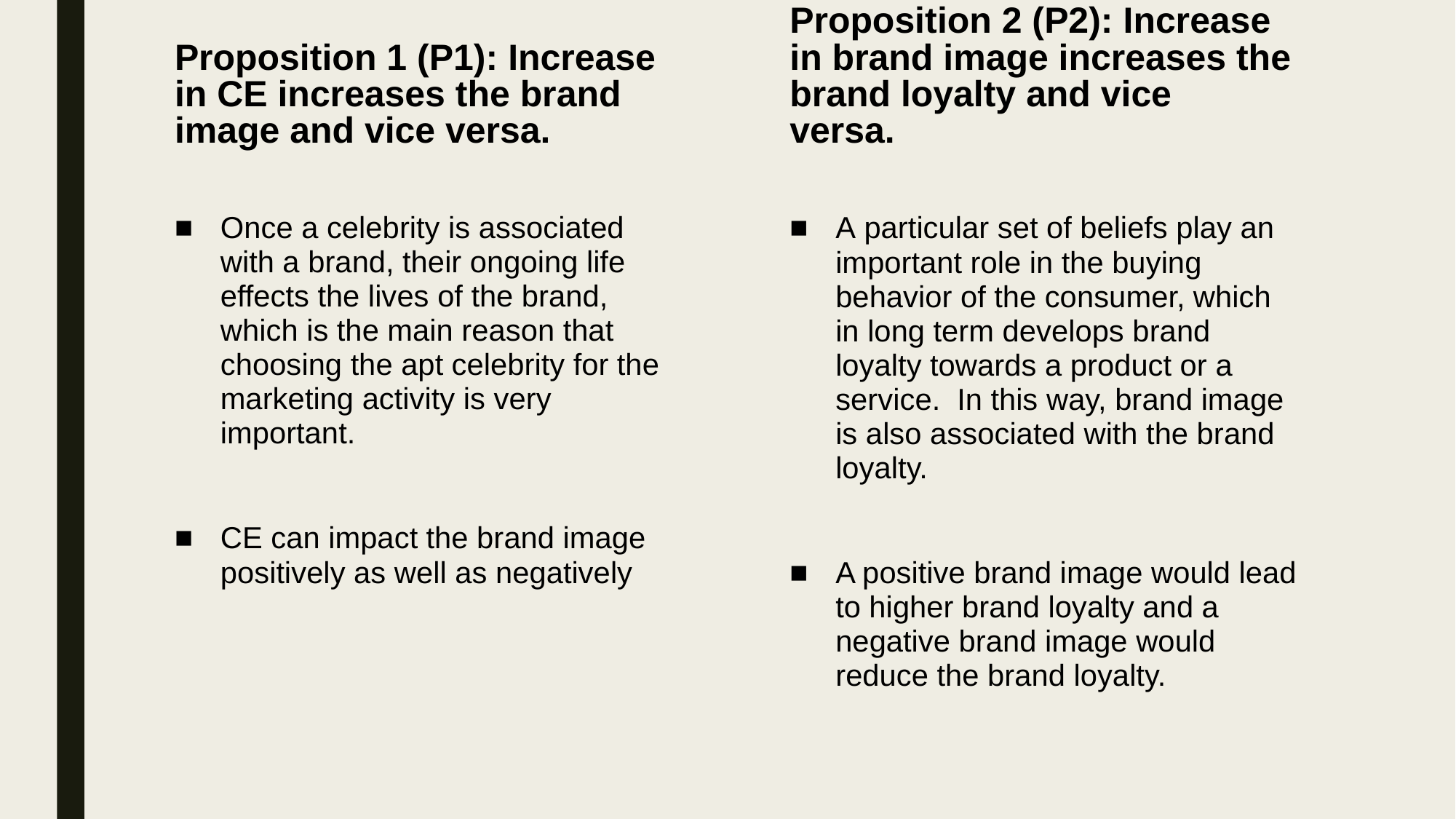

Proposition 1 (P1): Increase in CE increases the brand image and vice versa.
Proposition 2 (P2): Increase in brand image increases the brand loyalty and vice versa.
Once a celebrity is associated with a brand, their ongoing life effects the lives of the brand, which is the main reason that choosing the apt celebrity for the marketing activity is very important.

CE can impact the brand image positively as well as negatively
A particular set of beliefs play an important role in the buying behavior of the consumer, which in long term develops brand loyalty towards a product or a service.  In this way, brand image is also associated with the brand loyalty.

A positive brand image would lead to higher brand loyalty and a negative brand image would reduce the brand loyalty.